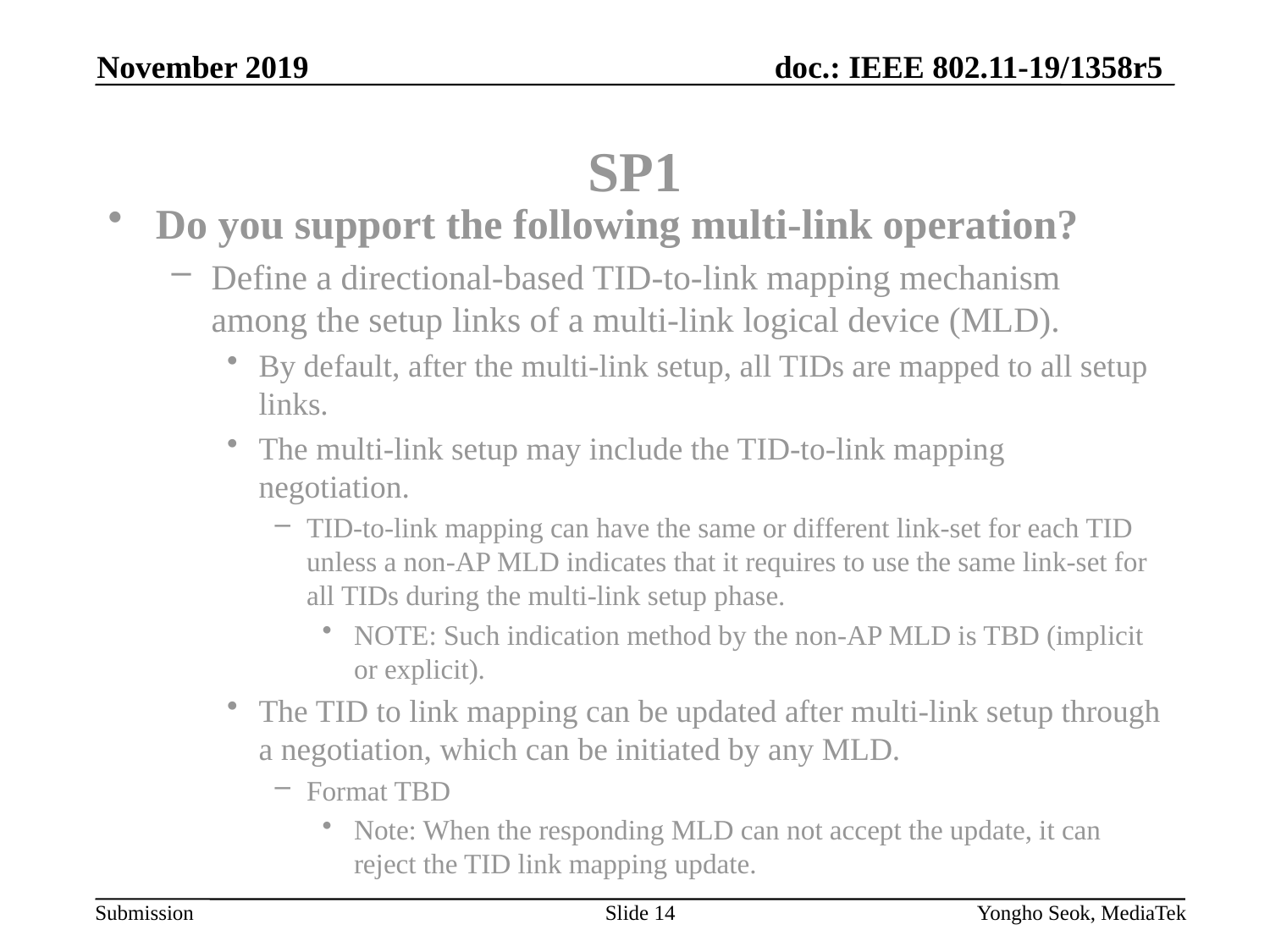

November 2019
# SP1
Do you support the following multi-link operation?
Define a directional-based TID-to-link mapping mechanism among the setup links of a multi-link logical device (MLD).
By default, after the multi-link setup, all TIDs are mapped to all setup links.
The multi-link setup may include the TID-to-link mapping negotiation.
TID-to-link mapping can have the same or different link-set for each TID unless a non-AP MLD indicates that it requires to use the same link-set for all TIDs during the multi-link setup phase.
NOTE: Such indication method by the non-AP MLD is TBD (implicit or explicit).
The TID to link mapping can be updated after multi-link setup through a negotiation, which can be initiated by any MLD.
Format TBD
Note: When the responding MLD can not accept the update, it can reject the TID link mapping update.

Slide 14
Yongho Seok, MediaTek